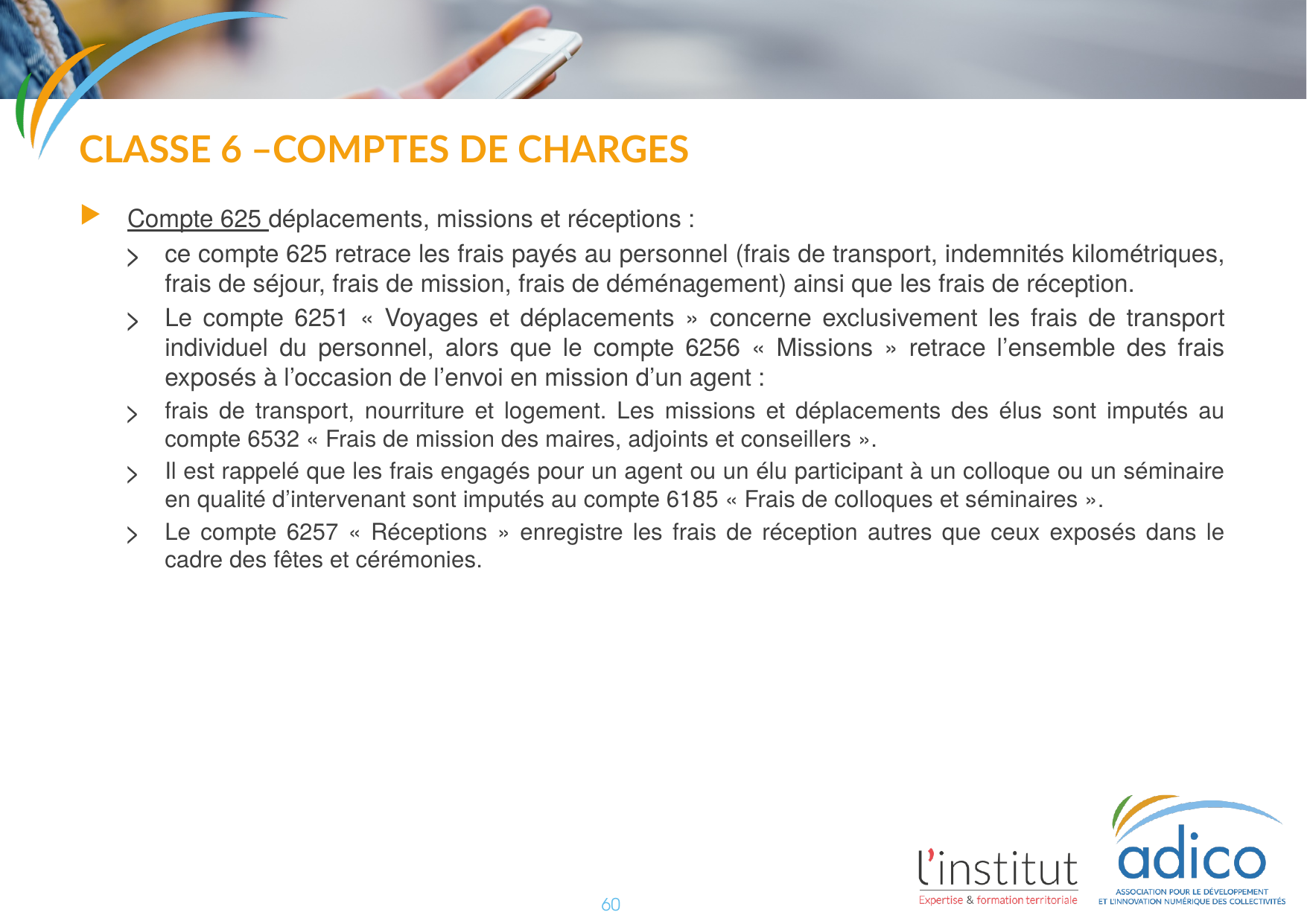

# Classe 6 –comptes de charges
Compte 625 déplacements, missions et réceptions :
ce compte 625 retrace les frais payés au personnel (frais de transport, indemnités kilométriques, frais de séjour, frais de mission, frais de déménagement) ainsi que les frais de réception.
Le compte 6251 « Voyages et déplacements » concerne exclusivement les frais de transport individuel du personnel, alors que le compte 6256 « Missions » retrace l’ensemble des frais exposés à l’occasion de l’envoi en mission d’un agent :
frais de transport, nourriture et logement. Les missions et déplacements des élus sont imputés au compte 6532 « Frais de mission des maires, adjoints et conseillers ».
Il est rappelé que les frais engagés pour un agent ou un élu participant à un colloque ou un séminaire en qualité d’intervenant sont imputés au compte 6185 « Frais de colloques et séminaires ».
Le compte 6257 « Réceptions » enregistre les frais de réception autres que ceux exposés dans le cadre des fêtes et cérémonies.